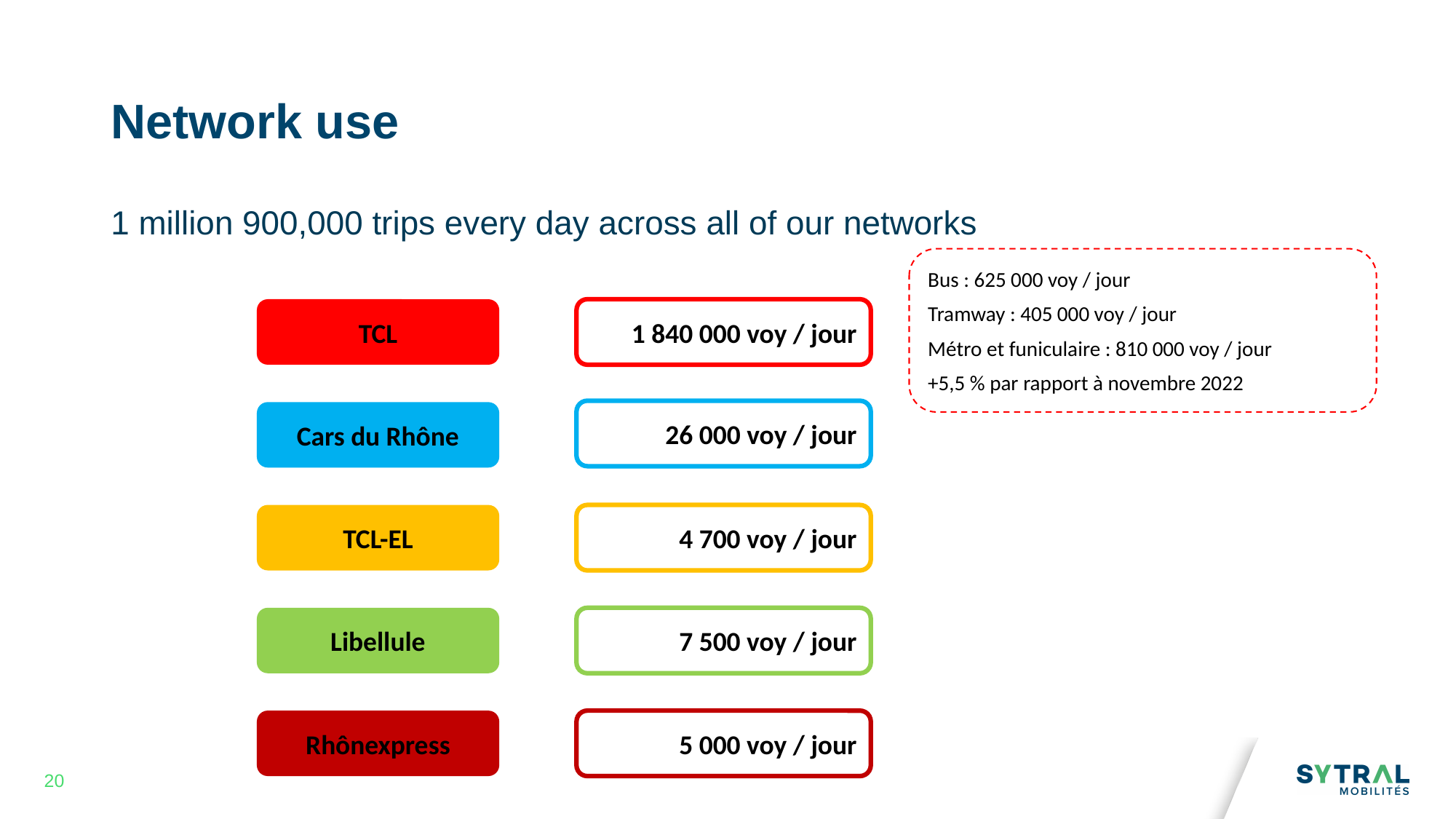

# Network use
1 million 900,000 trips every day across all of our networks
Bus : 625 000 voy / jour
Tramway : 405 000 voy / jour
Métro et funiculaire : 810 000 voy / jour
+5,5 % par rapport à novembre 2022
TCL
1 840 000 voy / jour
26 000 voy / jour
Cars du Rhône
TCL-EL
4 700 voy / jour
Libellule
7 500 voy / jour
Rhônexpress
5 000 voy / jour
20